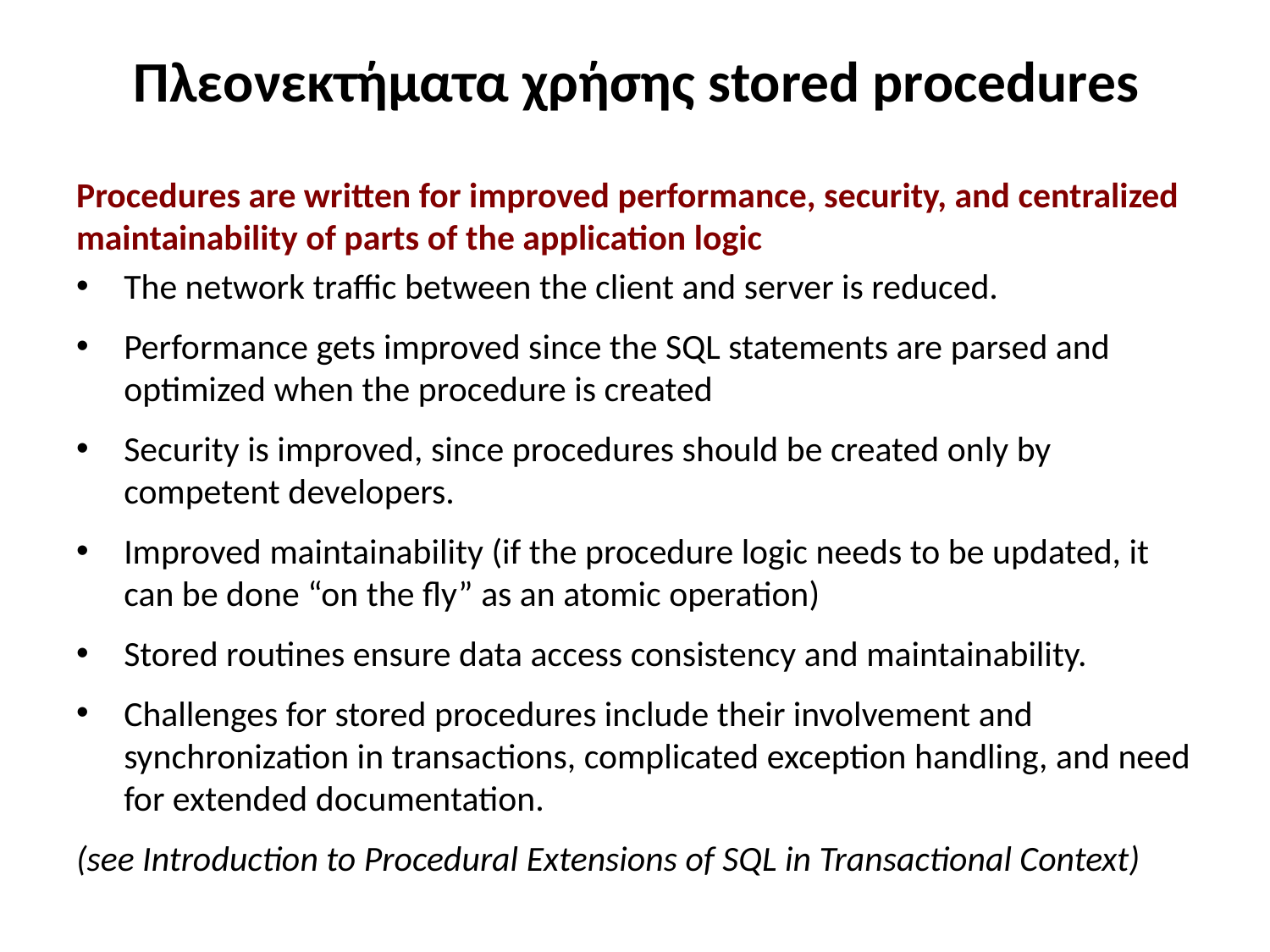

# Πλεονεκτήματα χρήσης stored procedures
Procedures are written for improved performance, security, and centralized maintainability of parts of the application logic
The network traffic between the client and server is reduced.
Performance gets improved since the SQL statements are parsed and optimized when the procedure is created
Security is improved, since procedures should be created only by competent developers.
Improved maintainability (if the procedure logic needs to be updated, it can be done “on the fly” as an atomic operation)
Stored routines ensure data access consistency and maintainability.
Challenges for stored procedures include their involvement and synchronization in transactions, complicated exception handling, and need for extended documentation.
(see Introduction to Procedural Extensions of SQL in Transactional Context)